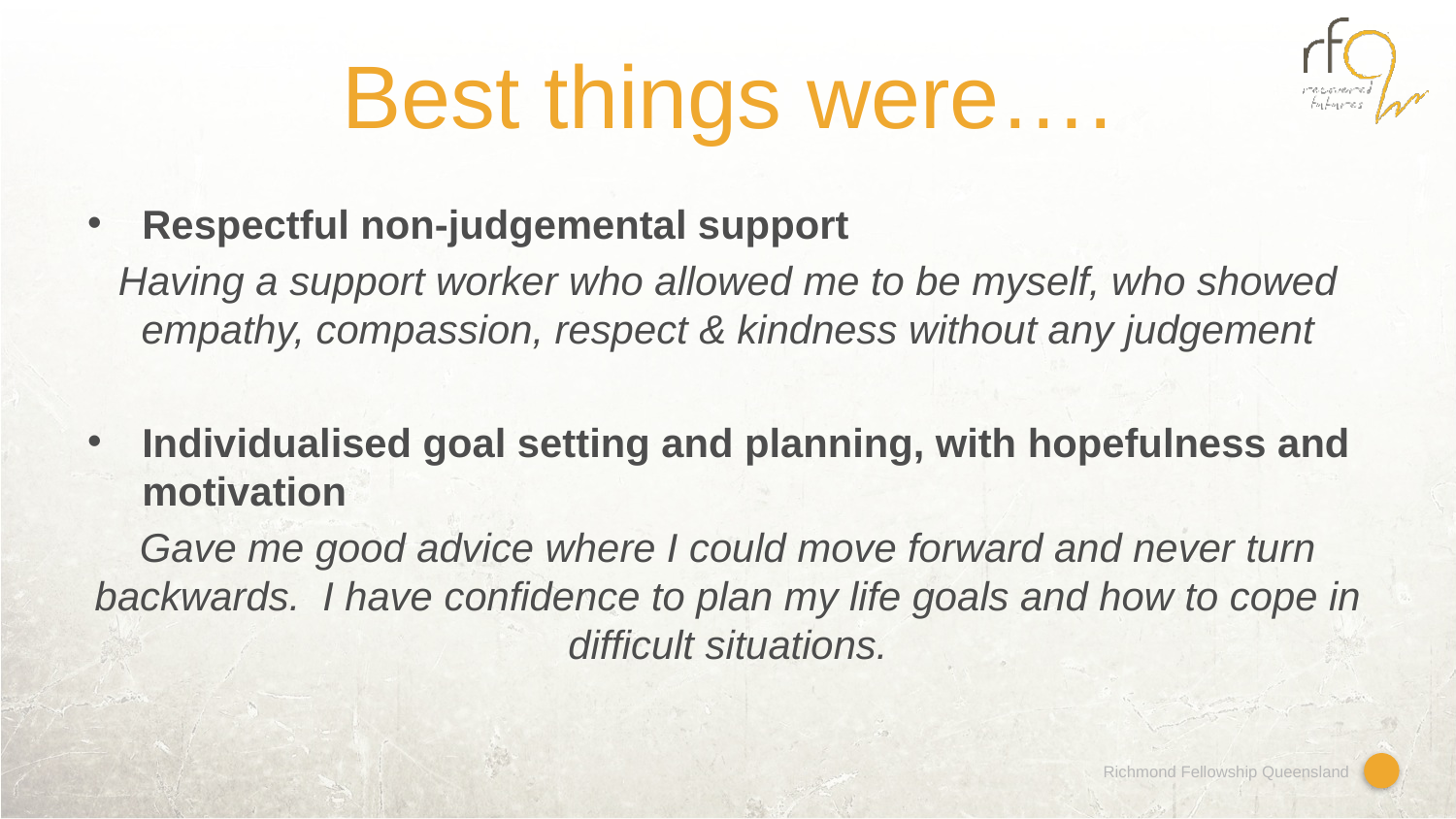

# Best things were….
Respectful non-judgemental support
Having a support worker who allowed me to be myself, who showed empathy, compassion, respect & kindness without any judgement

Individualised goal setting and planning, with hopefulness and motivation
Gave me good advice where I could move forward and never turn backwards.  I have confidence to plan my life goals and how to cope in difficult situations.